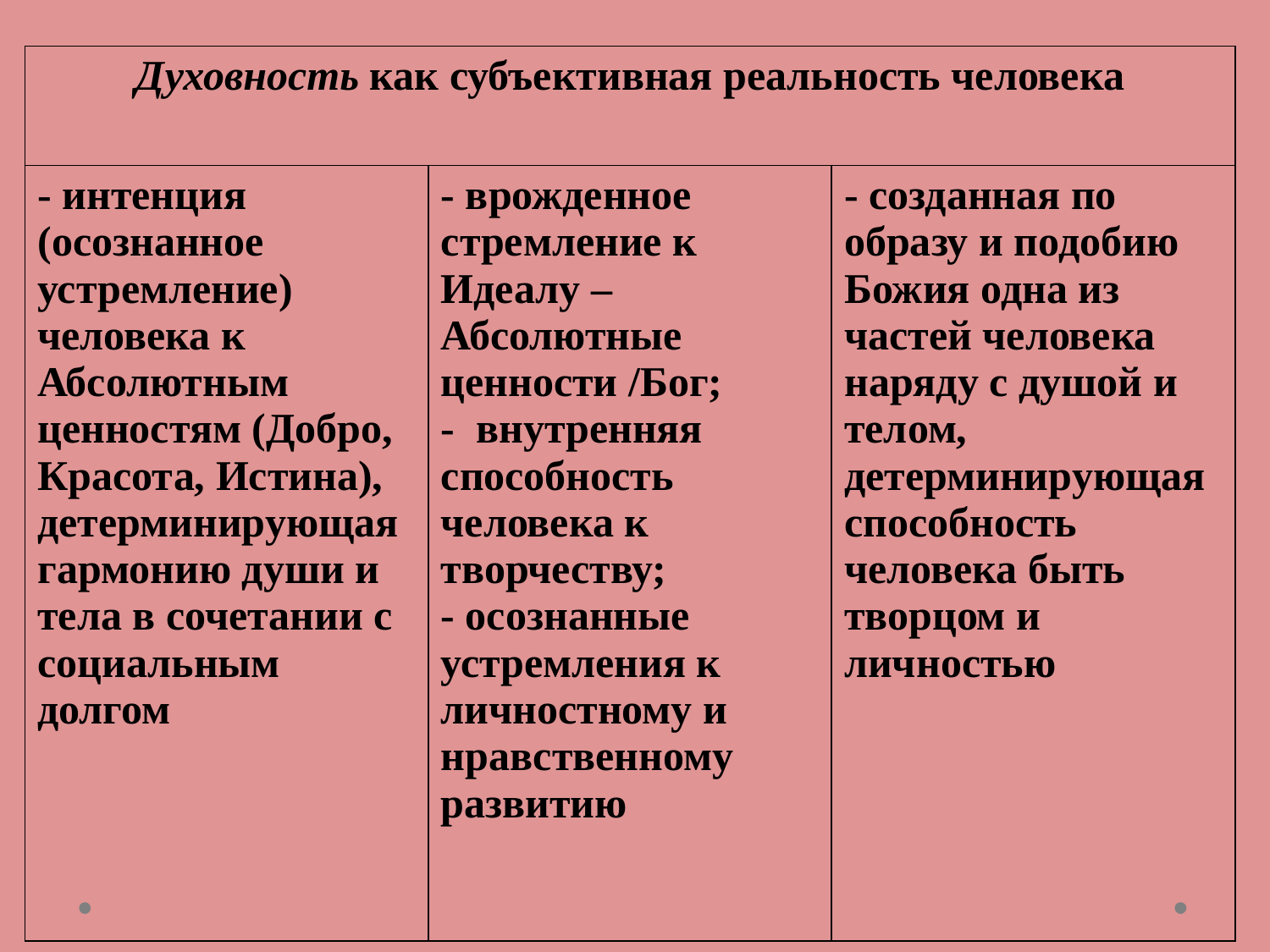

| Духовность как субъективная реальность человека |  |  |
| --- | --- | --- |
| - интенция (осознанное устремление) человека к Абсолютным ценностям (Добро, Красота, Истина), детерминирующая гармонию души и тела в сочетании с социальным долгом | - врожденное стремление к Идеалу – Абсолютные ценности /Бог; - внутренняя способность человека к творчеству; - осознанные устремления к личностному и нравственному развитию | - созданная по образу и подобию Божия одна из частей человека наряду с душой и телом, детерминирующая способность человека быть творцом и личностью |